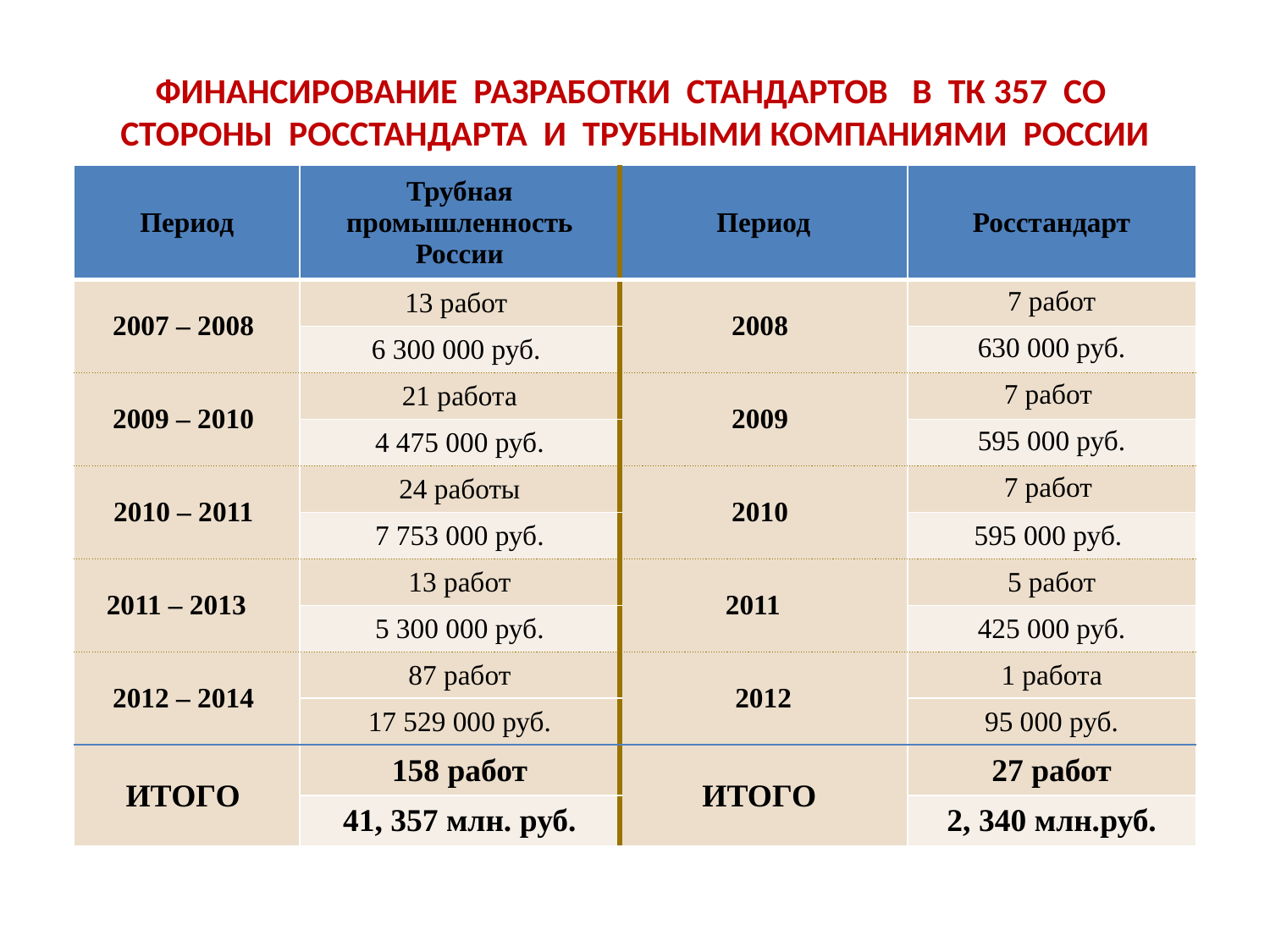

ФИНАНСИРОВАНИЕ  РАЗРАБОТКИ  СТАНДАРТОВ   В  ТК 357  СО  СТОРОНЫ  РОССТАНДАРТА  И  ТРУБНЫМИ КОМПАНИЯМИ  РОССИИ
| Период | Трубная промышленность России | Период | Росстандарт |
| --- | --- | --- | --- |
| 2007 – 2008 | 13 работ | 2008 | 7 работ |
|  | 6 300 000 руб. |  | 630 000 руб. |
| 2009 – 2010 | 21 работа | 2009 | 7 работ |
|  | 4 475 000 руб. |  | 595 000 руб. |
| 2010 – 2011 | 24 работы | 2010 | 7 работ |
|  | 7 753 000 руб. |  | 595 000 руб. |
| 2011 – 2013 | 13 работ | 2011 | 5 работ |
|  | 5 300 000 руб. |  | 425 000 руб. |
| 2012 – 2014 | 87 работ | 2012 | 1 работа |
|  | 17 529 000 руб. |  | 95 000 руб. |
| ИТОГО | 158 работ | ИТОГО | 27 работ |
|  | 41, 357 млн. руб. |  | 2, 340 млн.руб. |